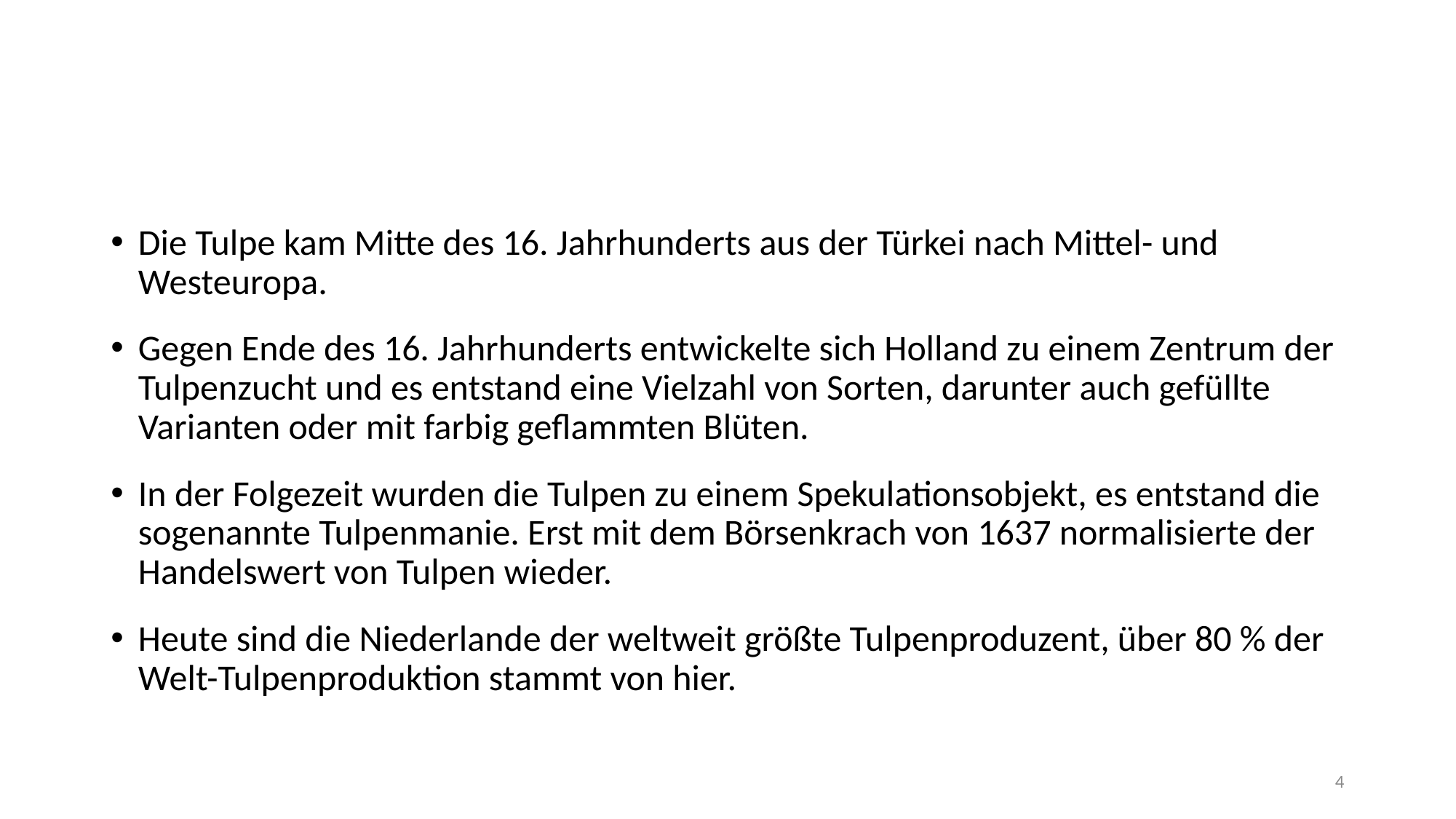

Die Tulpe kam Mitte des 16. Jahrhunderts aus der Türkei nach Mittel- und Westeuropa.
Gegen Ende des 16. Jahrhunderts entwickelte sich Holland zu einem Zentrum der Tulpenzucht und es entstand eine Vielzahl von Sorten, darunter auch gefüllte Varianten oder mit farbig geflammten Blüten.
In der Folgezeit wurden die Tulpen zu einem Spekulationsobjekt, es entstand die sogenannte Tulpenmanie. Erst mit dem Börsenkrach von 1637 normalisierte der Handelswert von Tulpen wieder.
Heute sind die Niederlande der weltweit größte Tulpenproduzent, über 80 % der Welt-Tulpenproduktion stammt von hier.
4